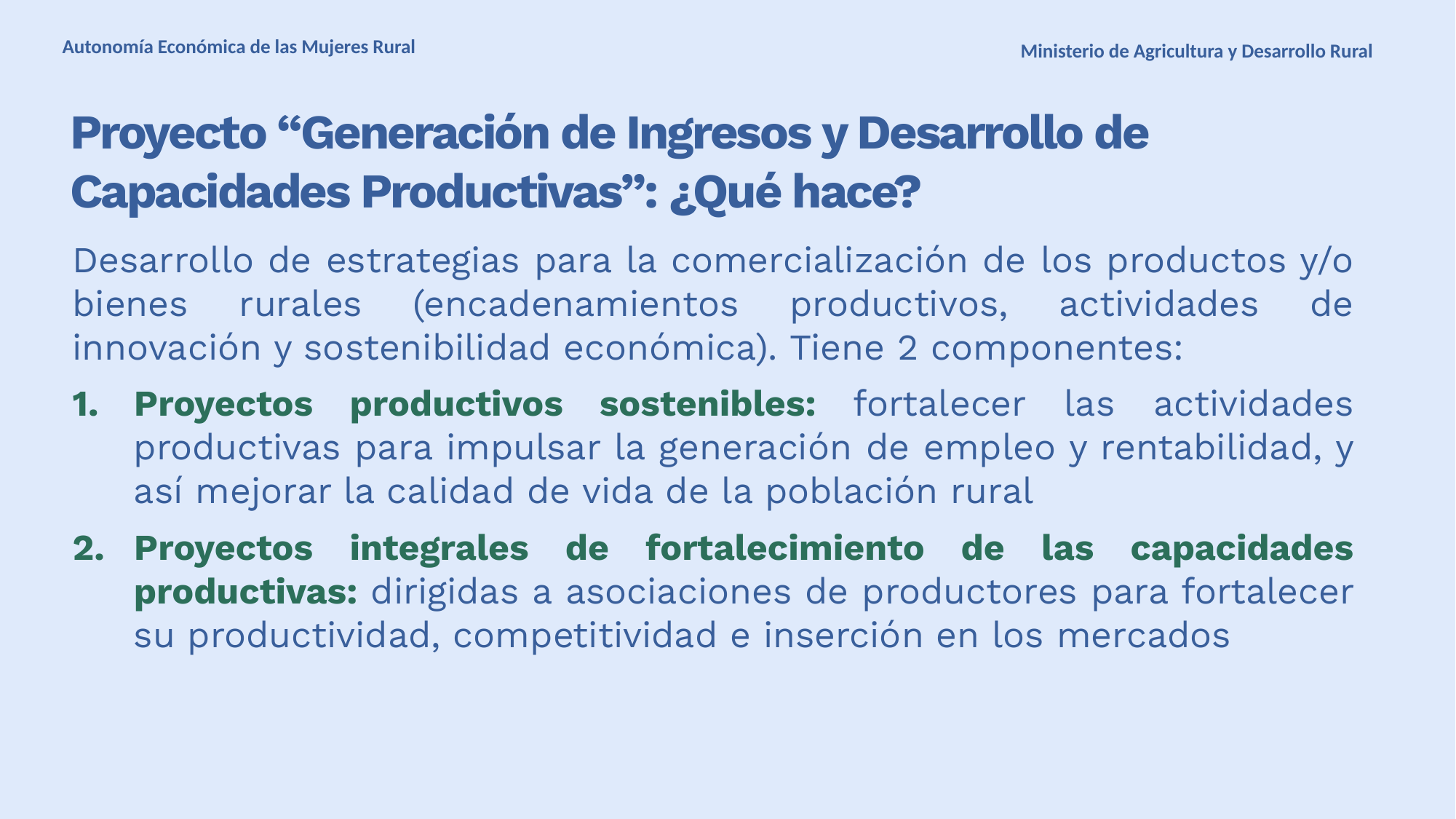

Autonomía Económica de las Mujeres Rural
Ministerio de Agricultura y Desarrollo Rural
Proyecto “Generación de Ingresos y Desarrollo de Capacidades Productivas”: ¿Qué hace?
Desarrollo de estrategias para la comercialización de los productos y/o bienes rurales (encadenamientos productivos, actividades de innovación y sostenibilidad económica). Tiene 2 componentes:

Proyectos productivos sostenibles: fortalecer las actividades productivas para impulsar la generación de empleo y rentabilidad, y así mejorar la calidad de vida de la población rural

Proyectos integrales de fortalecimiento de las capacidades productivas: dirigidas a asociaciones de productores para fortalecer su productividad, competitividad e inserción en los mercados